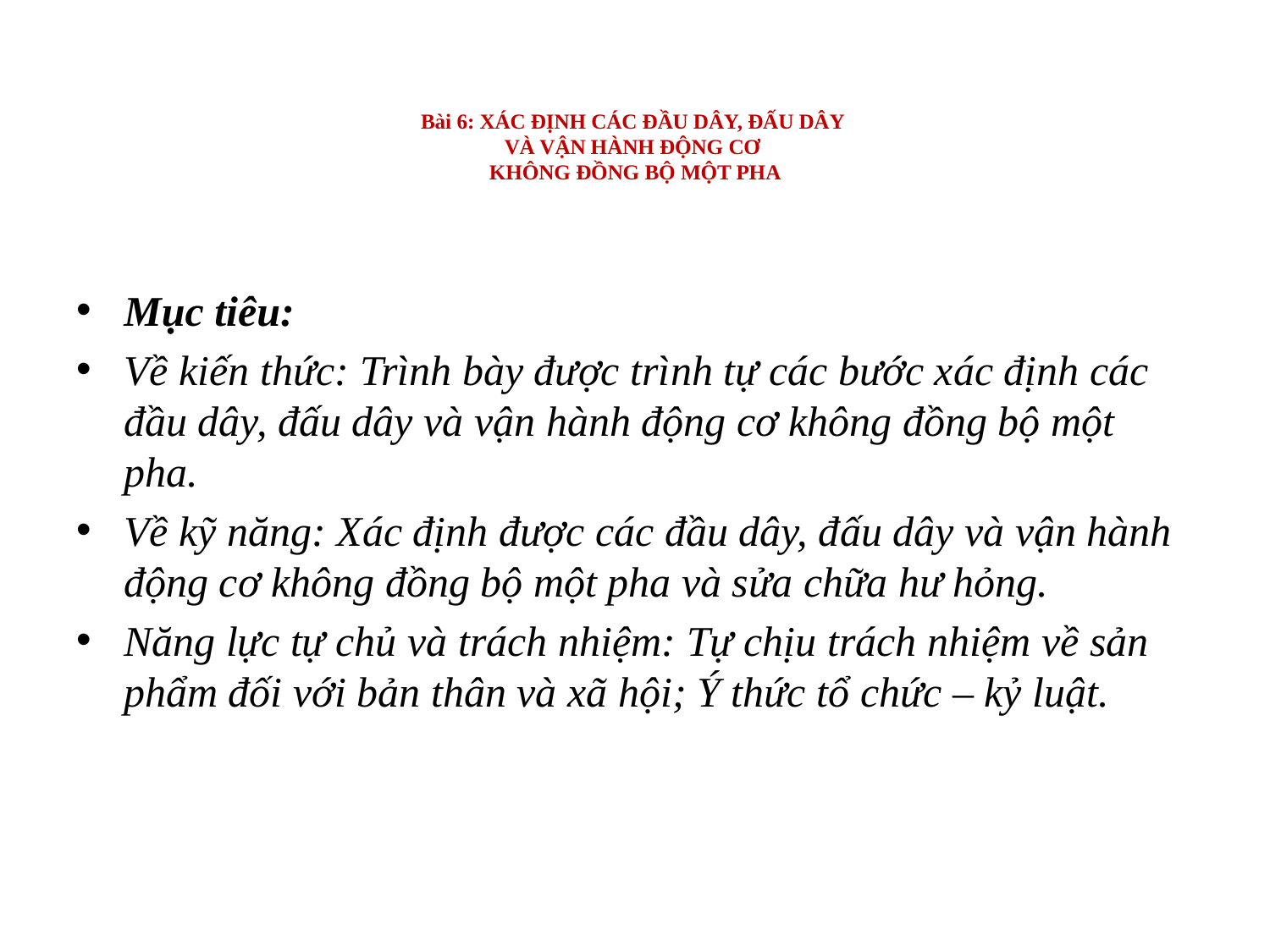

# Bài 6: XÁC ĐỊNH CÁC ĐẦU DÂY, ĐẤU DÂY VÀ VẬN HÀNH ĐỘNG CƠ KHÔNG ĐỒNG BỘ MỘT PHA
Mục tiêu:
Về kiến thức: Trình bày được trình tự các bước xác định các đầu dây, đấu dây và vận hành động cơ không đồng bộ một pha.
Về kỹ năng: Xác định được các đầu dây, đấu dây và vận hành động cơ không đồng bộ một pha và sửa chữa hư hỏng.
Năng lực tự chủ và trách nhiệm: Tự chịu trách nhiệm về sản phẩm đối với bản thân và xã hội; Ý thức tổ chức – kỷ luật.